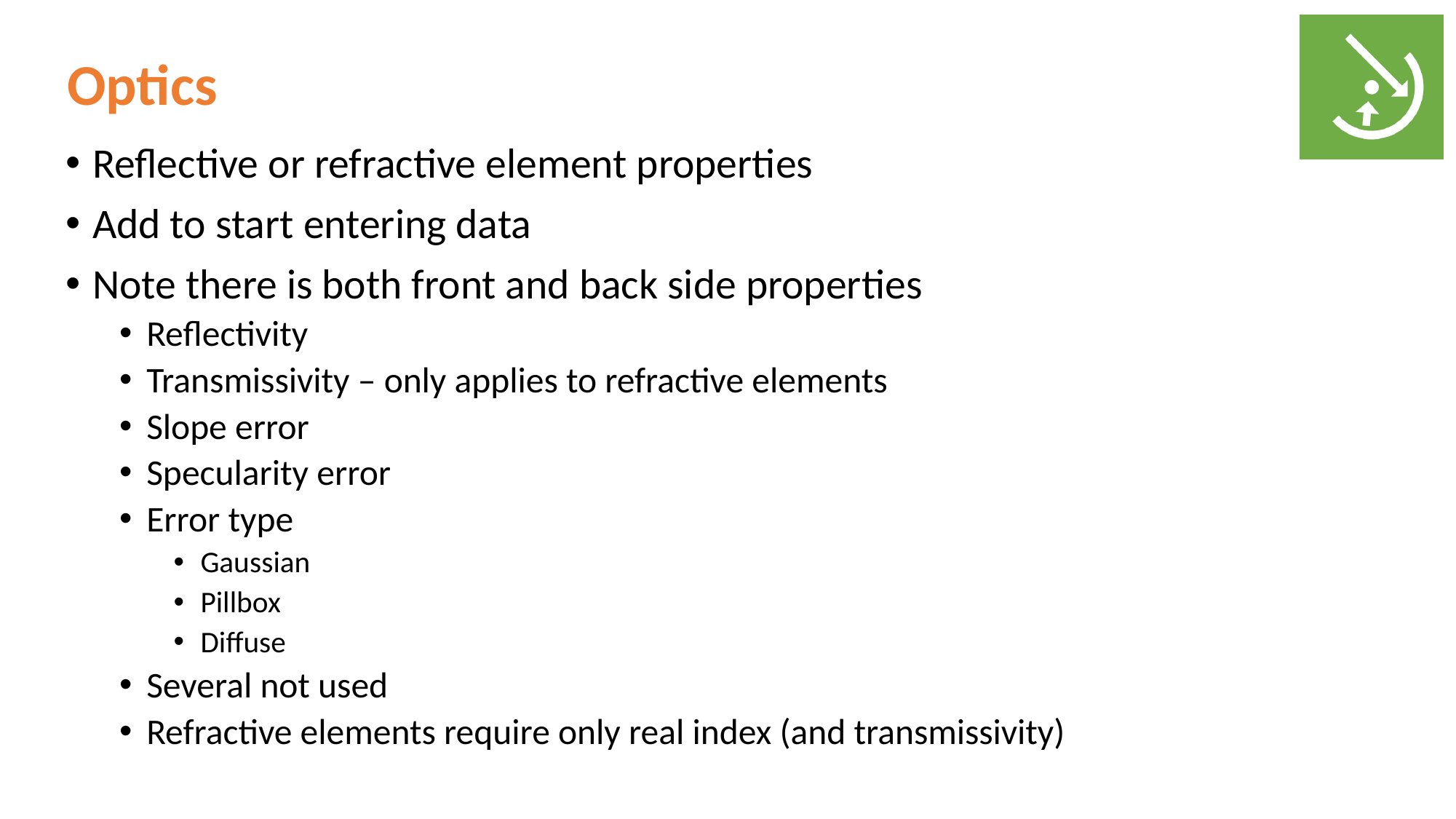

# Optics
Reflective or refractive element properties
Add to start entering data
Note there is both front and back side properties
Reflectivity
Transmissivity – only applies to refractive elements
Slope error
Specularity error
Error type
Gaussian
Pillbox
Diffuse
Several not used
Refractive elements require only real index (and transmissivity)